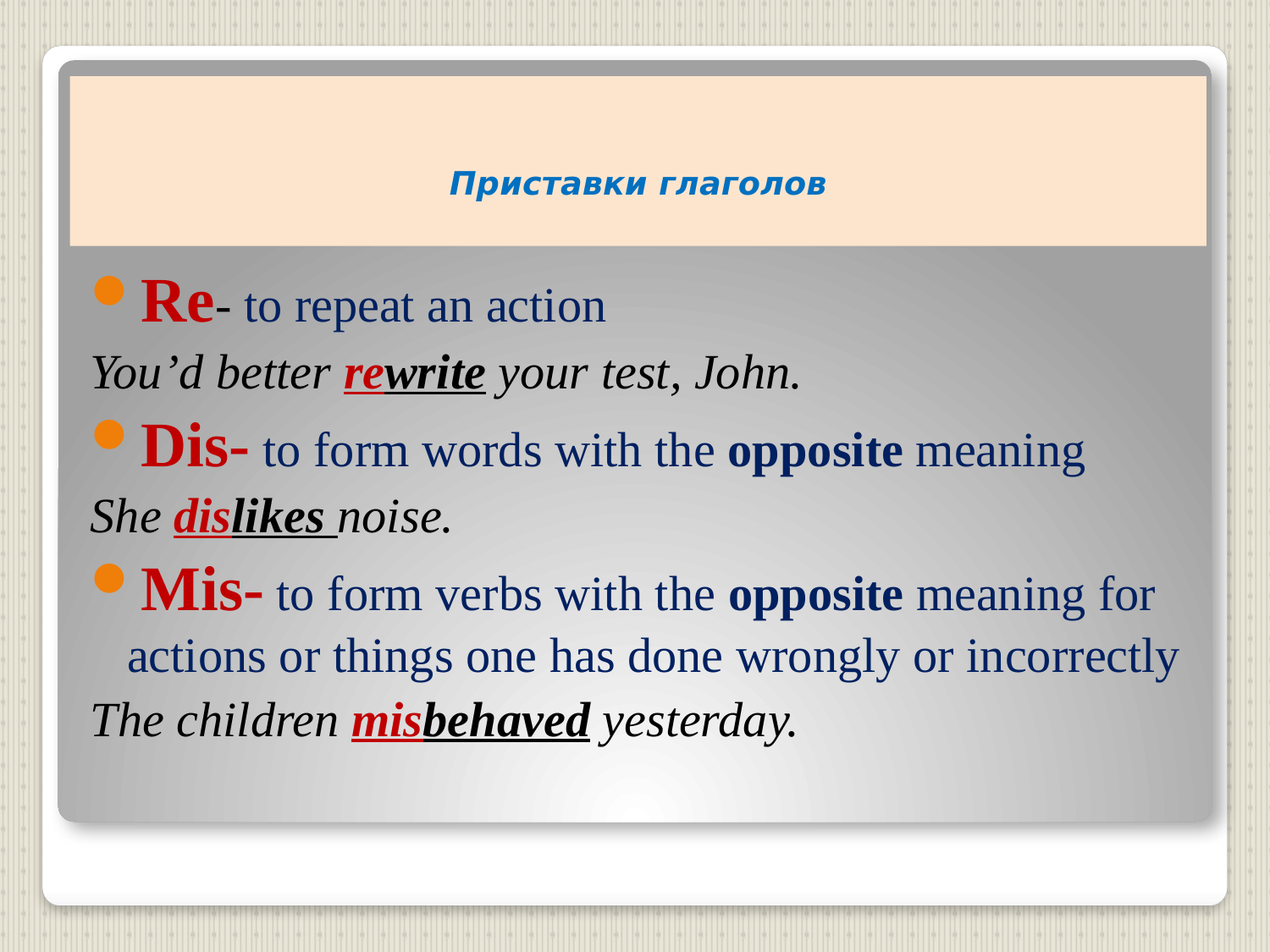

# Приставки глаголов
Re- to repeat an action
You’d better rewrite your test, John.
Dis- to form words with the opposite meaning
She dislikes noise.
Mis- to form verbs with the opposite meaning for actions or things one has done wrongly or incorrectly
The children misbehaved yesterday.